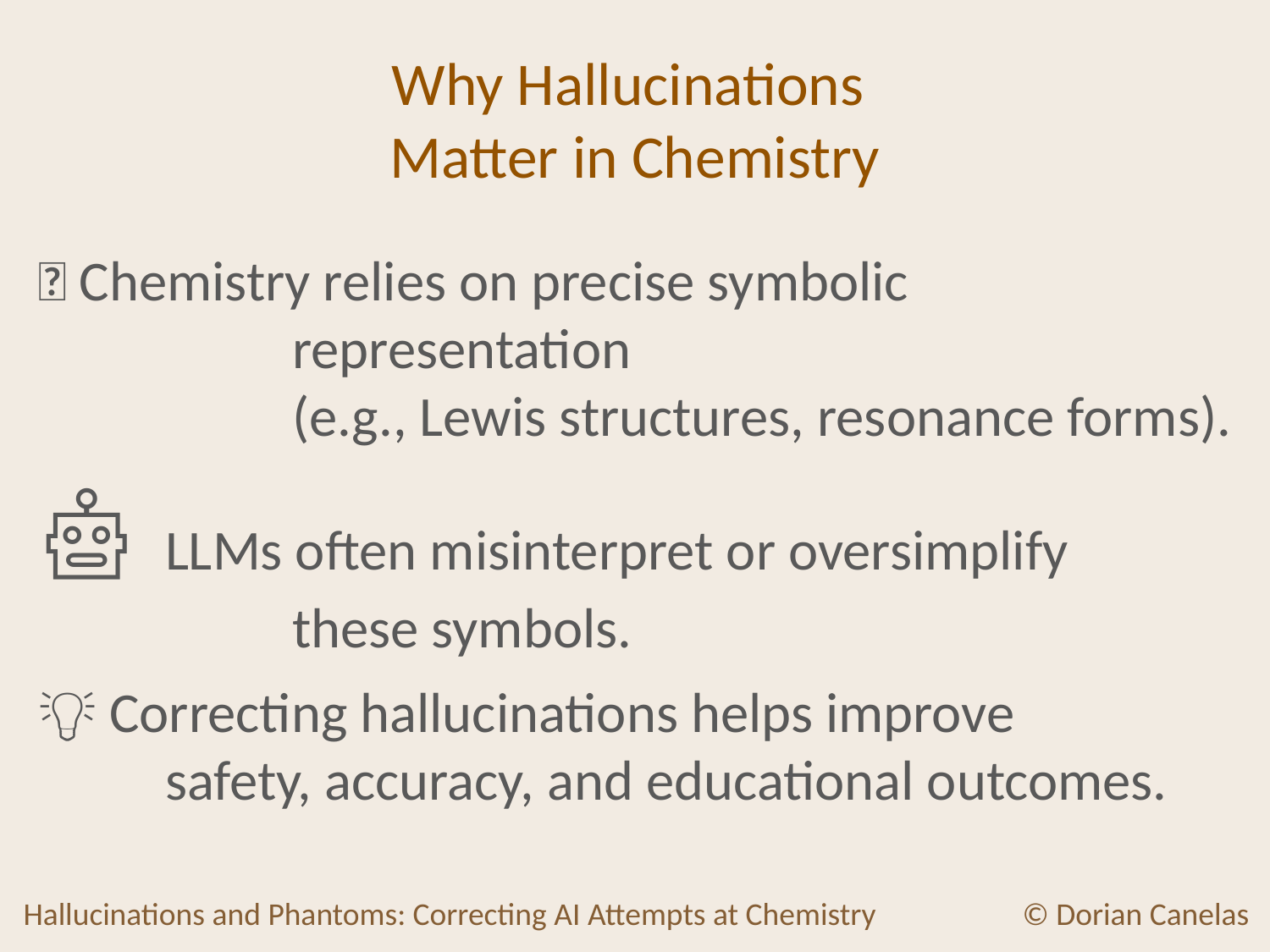

# Why Hallucinations Matter in Chemistry
🧪 Chemistry relies on precise symbolic
		representation
		(e.g., Lewis structures, resonance forms).

🤖 	LLMs often misinterpret or oversimplify
		these symbols.

💡 Correcting hallucinations helps improve
	safety, accuracy, and educational outcomes.
Hallucinations and Phantoms: Correcting AI Attempts at Chemistry
© Dorian Canelas